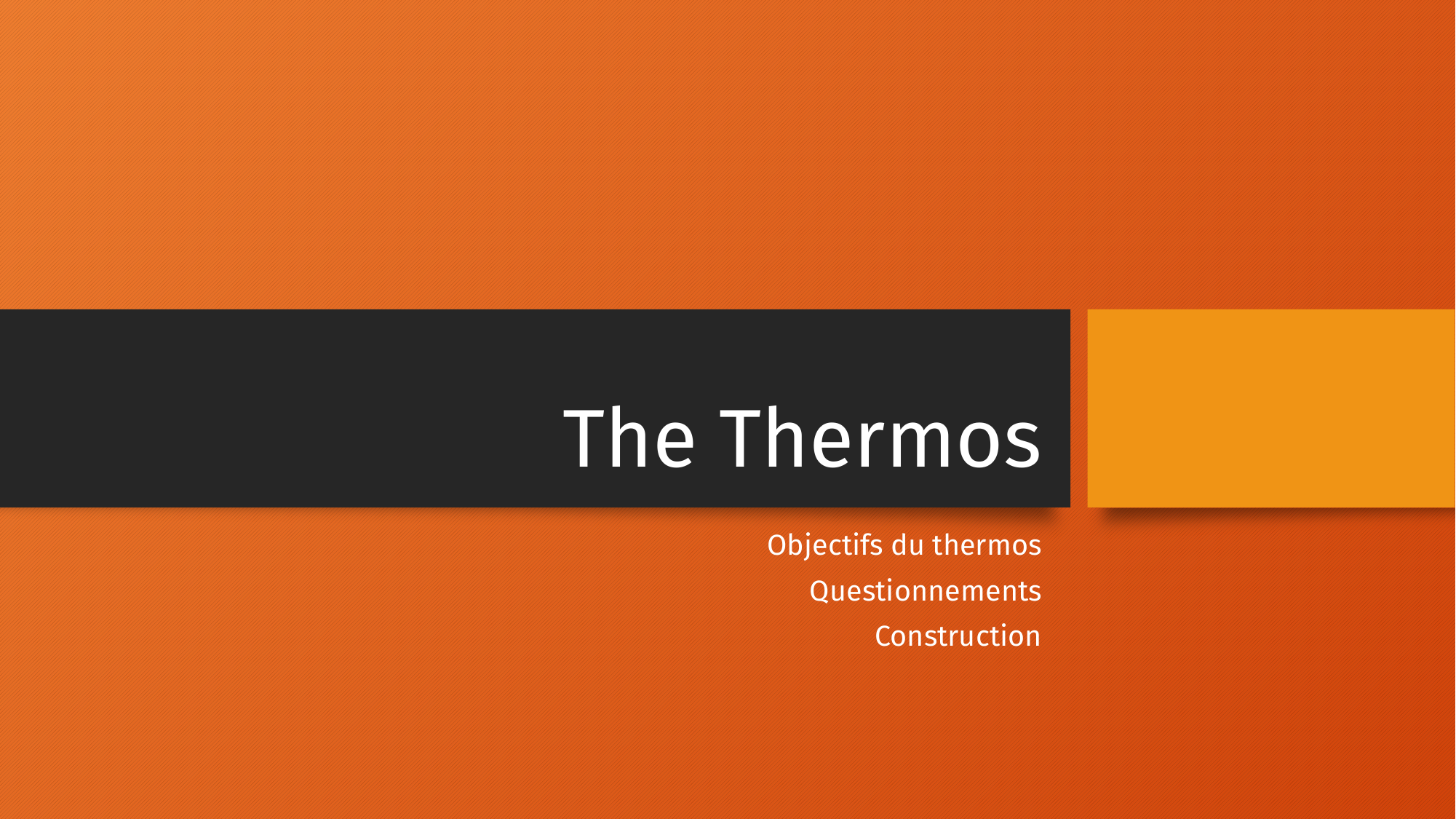

# The Thermos
Objectifs du thermos
Questionnements
Construction